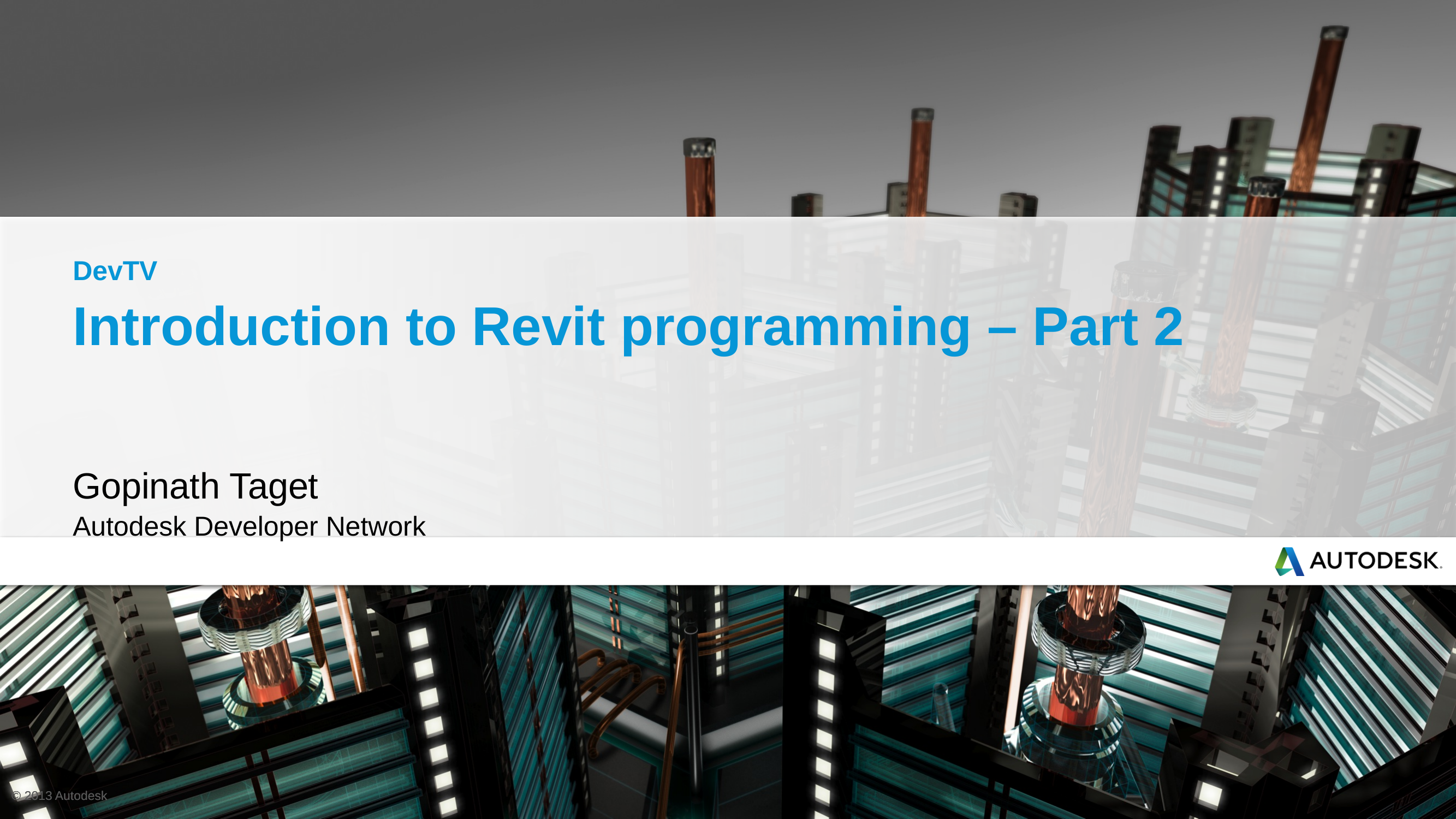

DevTV
Introduction to Revit programming – Part 2
Gopinath Taget
Autodesk Developer Network